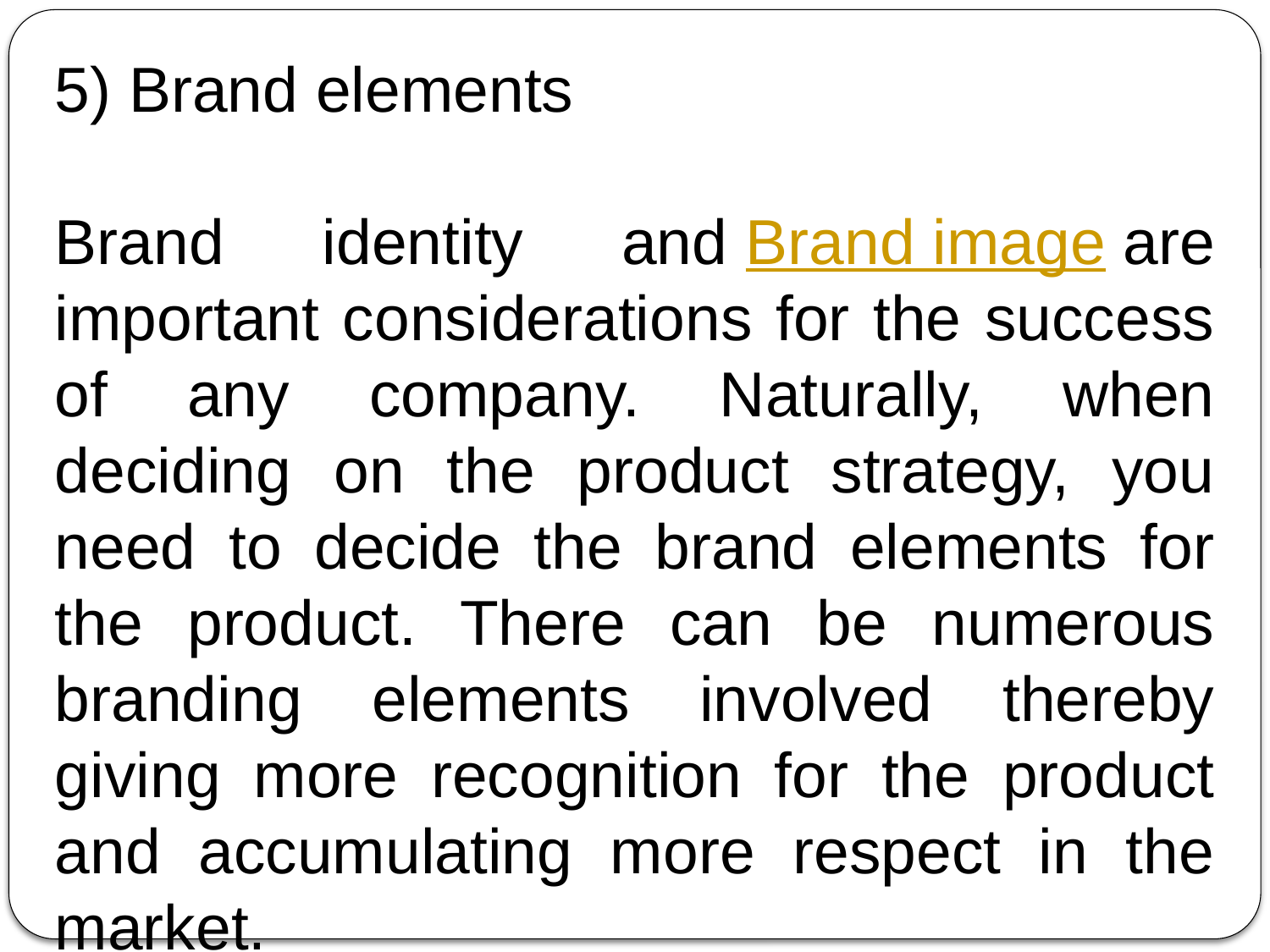

5) Brand elements

Brand identity and Brand image are important considerations for the success of any company. Naturally, when deciding on the product strategy, you need to decide the brand elements for the product. There can be numerous branding elements involved thereby giving more recognition for the product and accumulating more respect in the market.